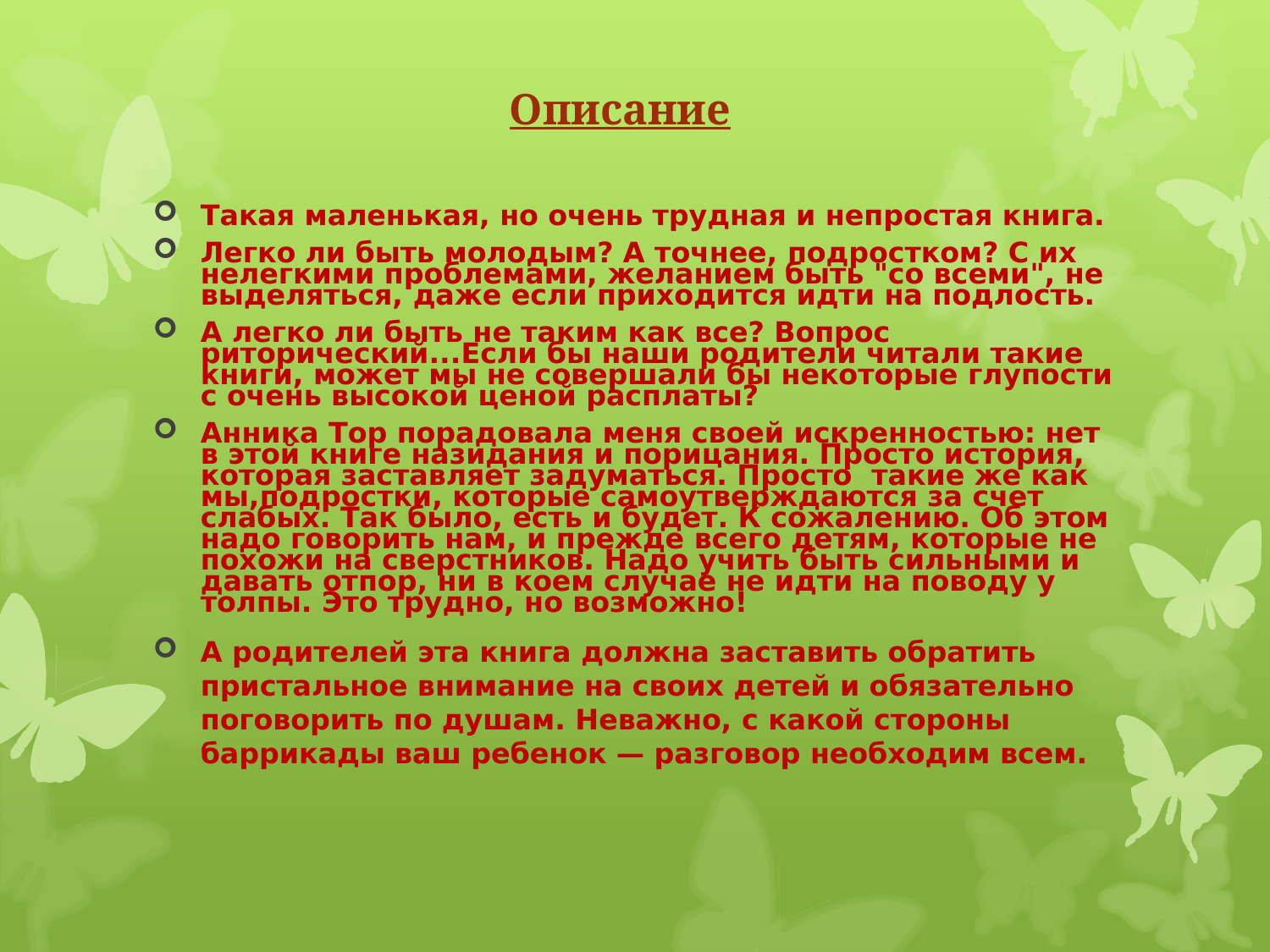

Описание
Такая маленькая, но очень трудная и непростая книга.
Легко ли быть молодым? А точнее, подростком? С их нелегкими проблемами, желанием быть "со всеми", не выделяться, даже если приходится идти на подлость.
А легко ли быть не таким как все? Вопрос риторический...Если бы наши родители читали такие книги, может мы не совершали бы некоторые глупости с очень высокой ценой расплаты?
Анника Тор порадовала меня своей искренностью: нет в этой книге назидания и порицания. Просто история, которая заставляет задуматься. Просто  такие же как мы,подростки, которые самоутверждаются за счет слабых. Так было, есть и будет. К сожалению. Об этом надо говорить нам, и прежде всего детям, которые не похожи на сверстников. Надо учить быть сильными и давать отпор, ни в коем случае не идти на поводу у толпы. Это трудно, но возможно!
А родителей эта книга должна заставить обратить пристальное внимание на своих детей и обязательно поговорить по душам. Неважно, с какой стороны баррикады ваш ребенок — разговор необходим всем.